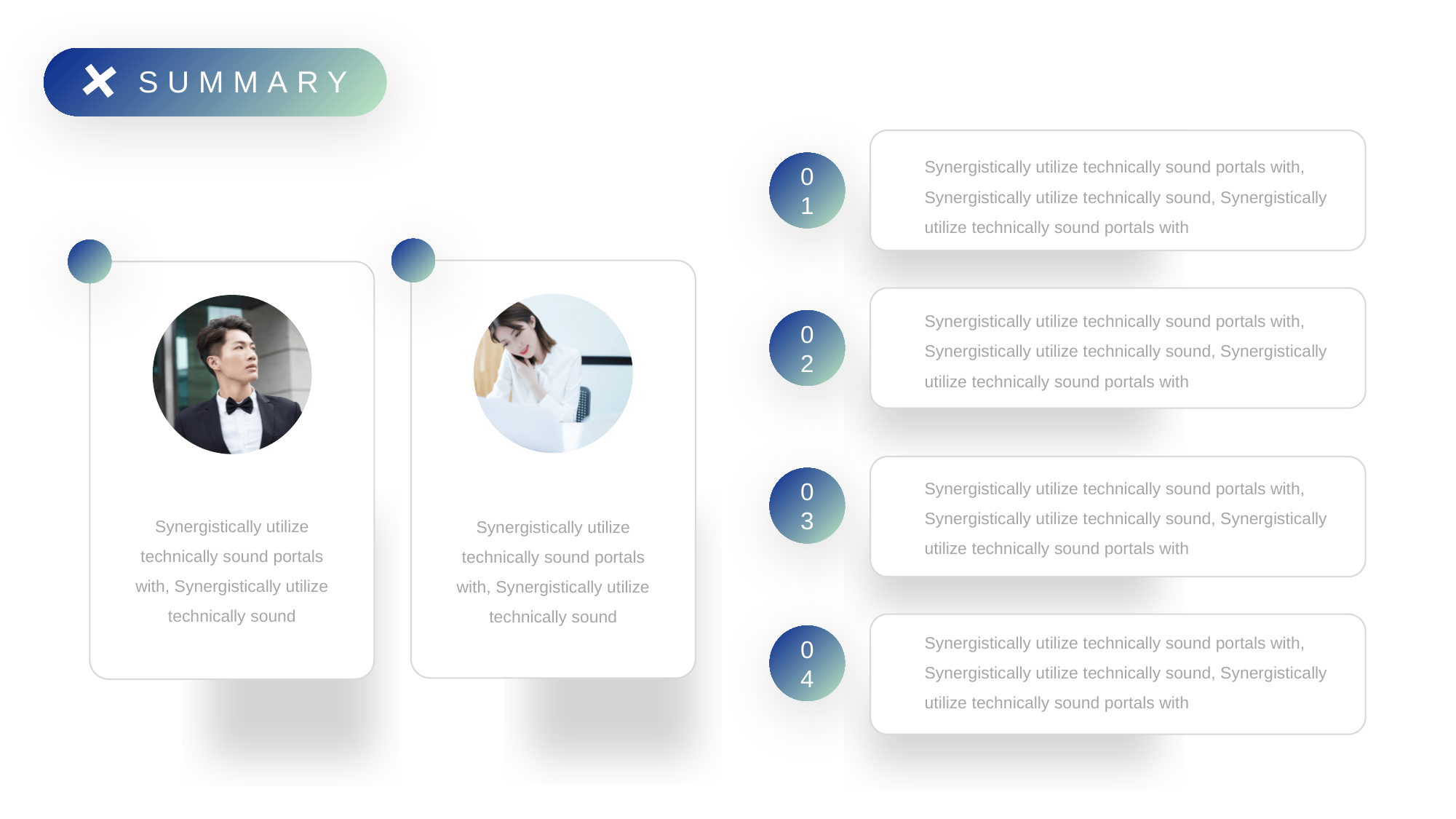

SUMMARY

Synergistically utilize technically sound portals with, Synergistically utilize technically sound, Synergistically utilize technically sound portals with
0 1

Synergistically utilize technically sound portals with, Synergistically utilize technically sound, Synergistically utilize technically sound portals with
0 2

0 3
Synergistically utilize technically sound portals with, Synergistically utilize technically sound, Synergistically utilize technically sound portals with
Synergistically utilize technically sound portals with, Synergistically utilize technically sound
Synergistically utilize technically sound portals with, Synergistically utilize technically sound

Synergistically utilize technically sound portals with, Synergistically utilize technically sound, Synergistically utilize technically sound portals with
0 4